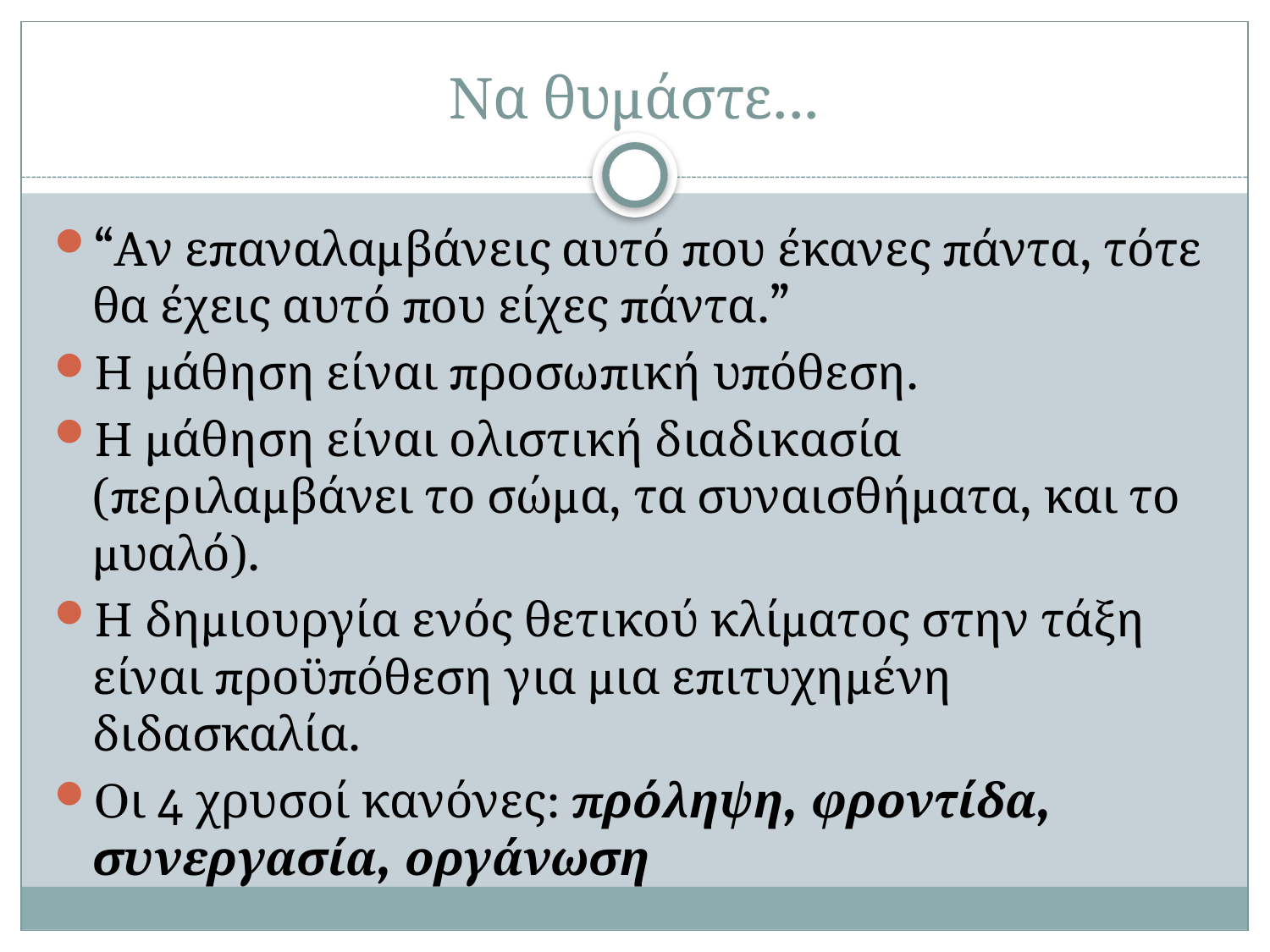

# Να θυμάστε...
“Αν επαναλαμβάνεις αυτό που έκανες πάντα, τότε θα έχεις αυτό που είχες πάντα.”
Η μάθηση είναι προσωπική υπόθεση.
Η μάθηση είναι ολιστική διαδικασία (περιλαμβάνει το σώμα, τα συναισθήματα, και το μυαλό).
Η δημιουργία ενός θετικού κλίματος στην τάξη είναι προϋπόθεση για μια επιτυχημένη διδασκαλία.
Οι 4 χρυσοί κανόνες: πρόληψη, φροντίδα, συνεργασία, οργάνωση